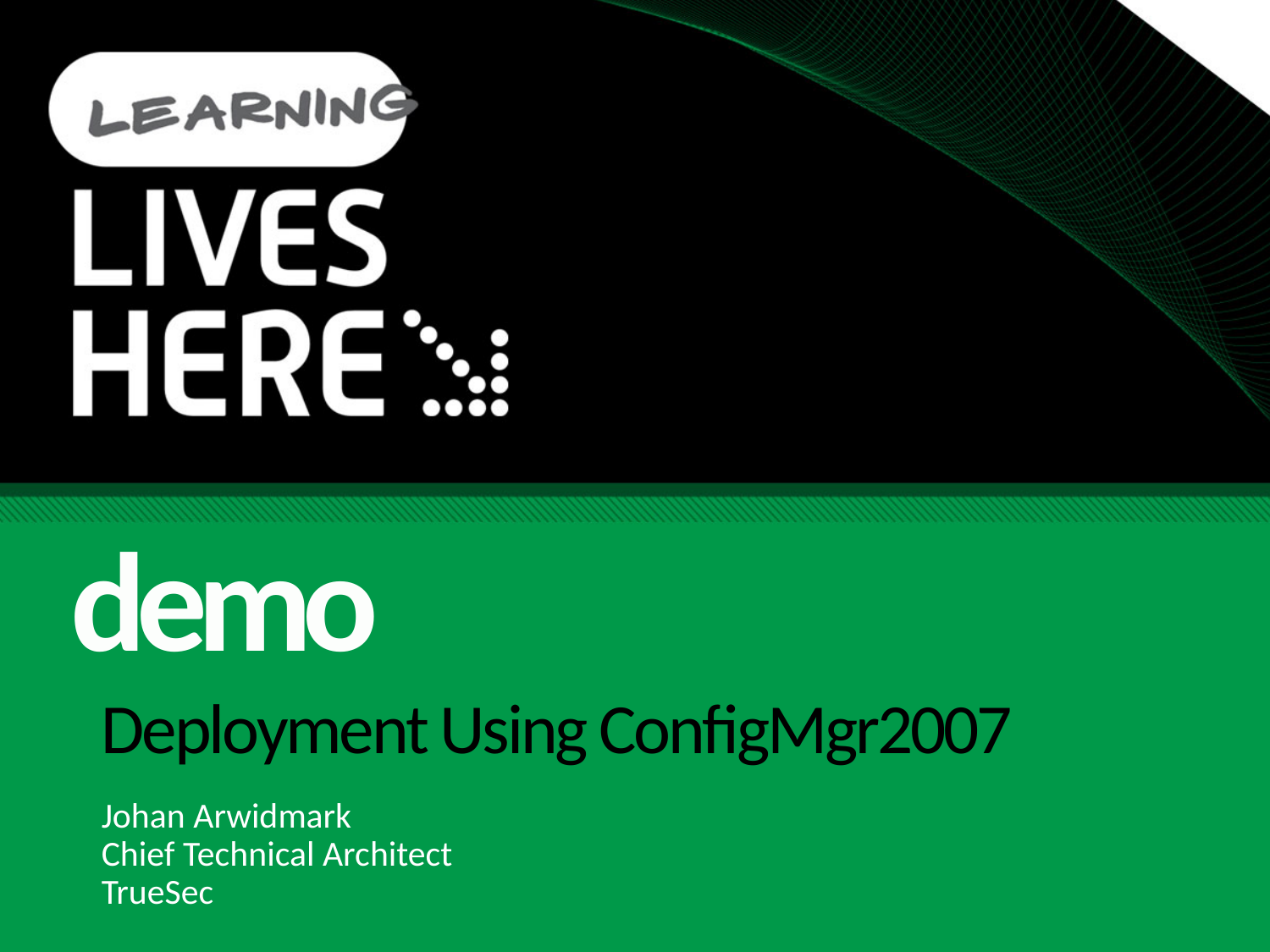

demo
# Deployment Using ConfigMgr2007
Johan Arwidmark
Chief Technical Architect
TrueSec